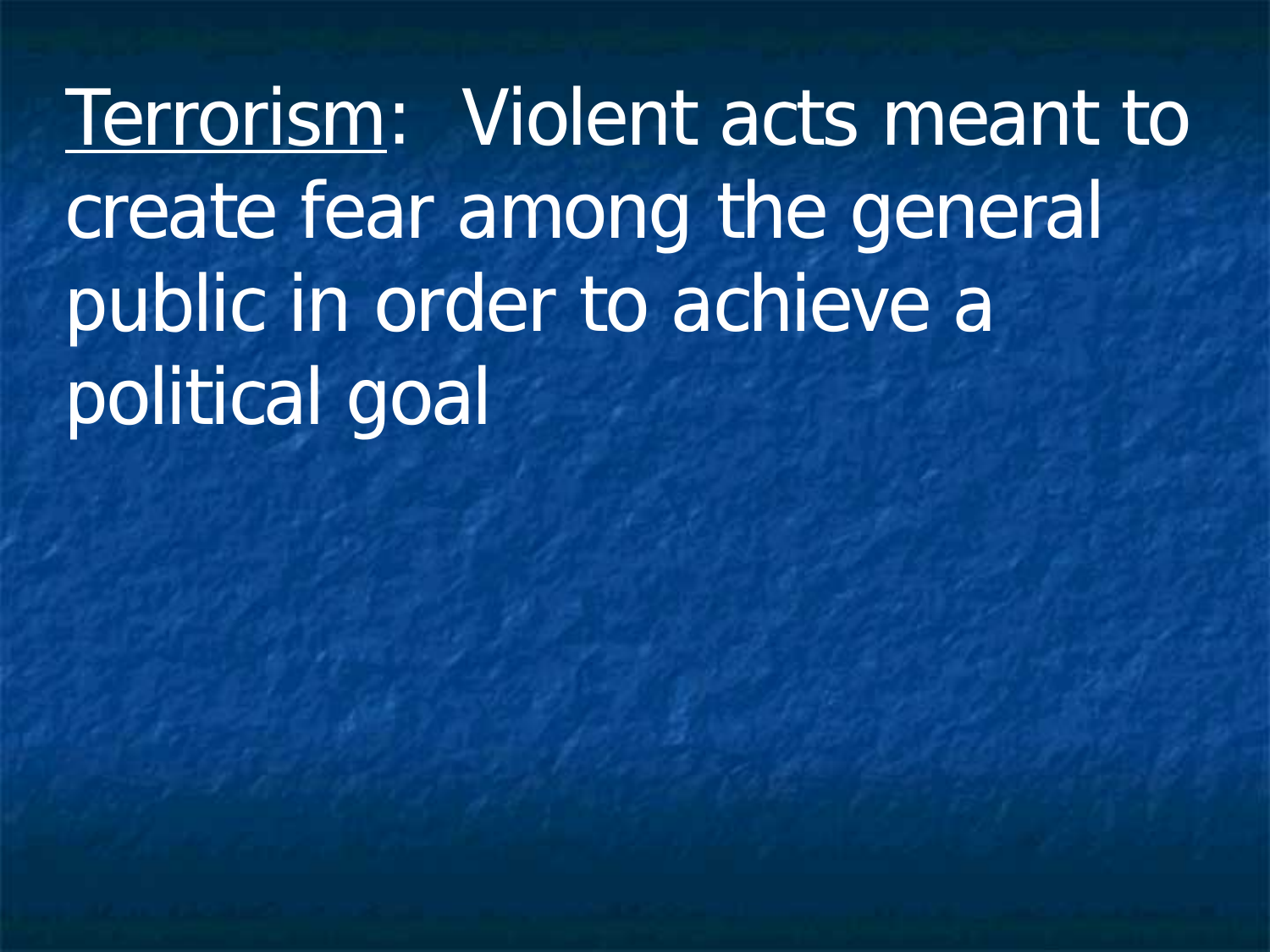

Terrorism:  Violent acts meant to create fear among the general public in order to achieve a political goal